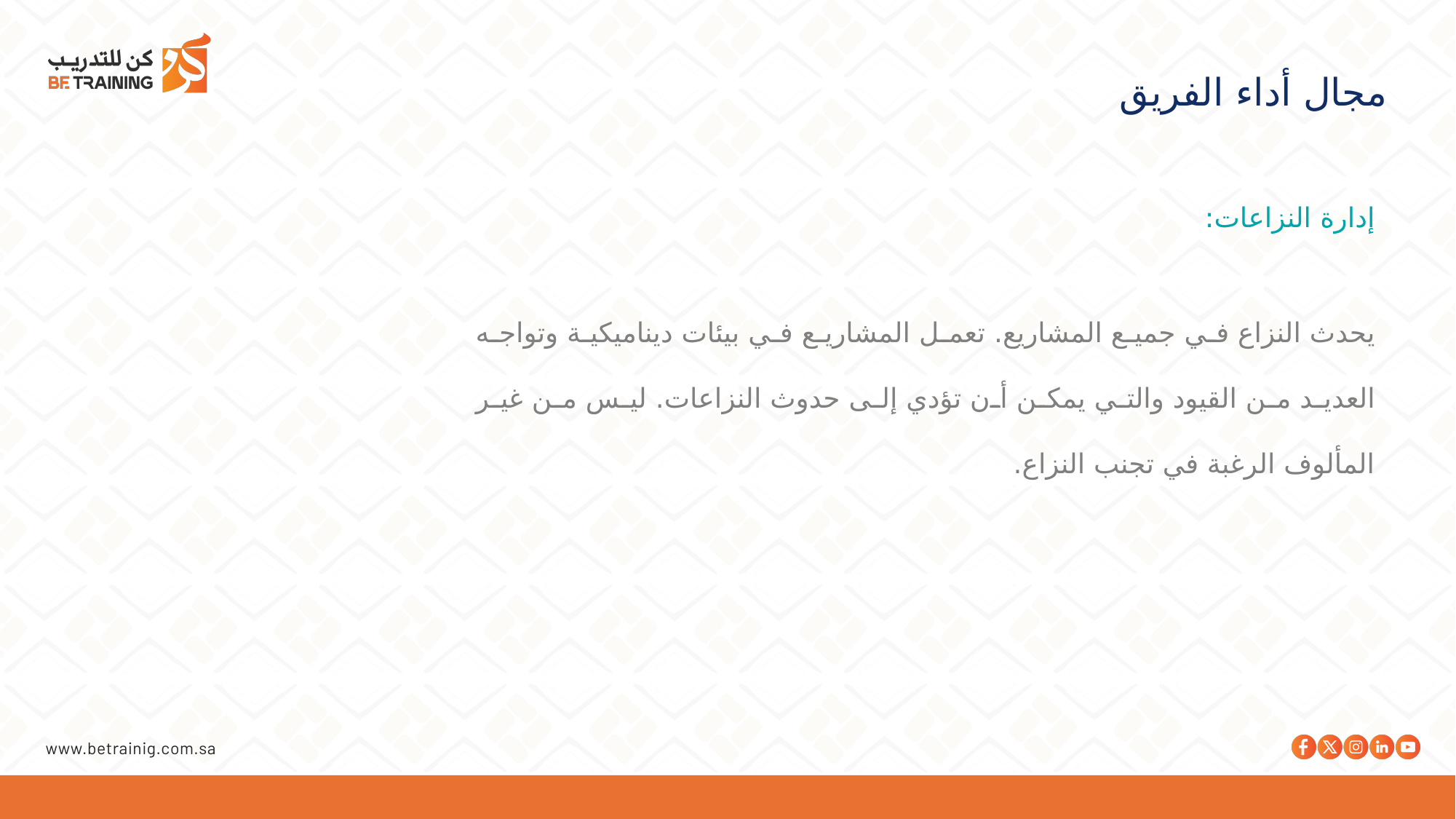

مجال أداء الفريق
إدارة النزاعات:

يحدث النزاع في جميع المشاريع. تعمل المشاريع في بيئات ديناميكية وتواجه العديد من القيود والتي يمكن أن تؤدي إلى حدوث النزاعات. ليس من غير المألوف الرغبة في تجنب النزاع.